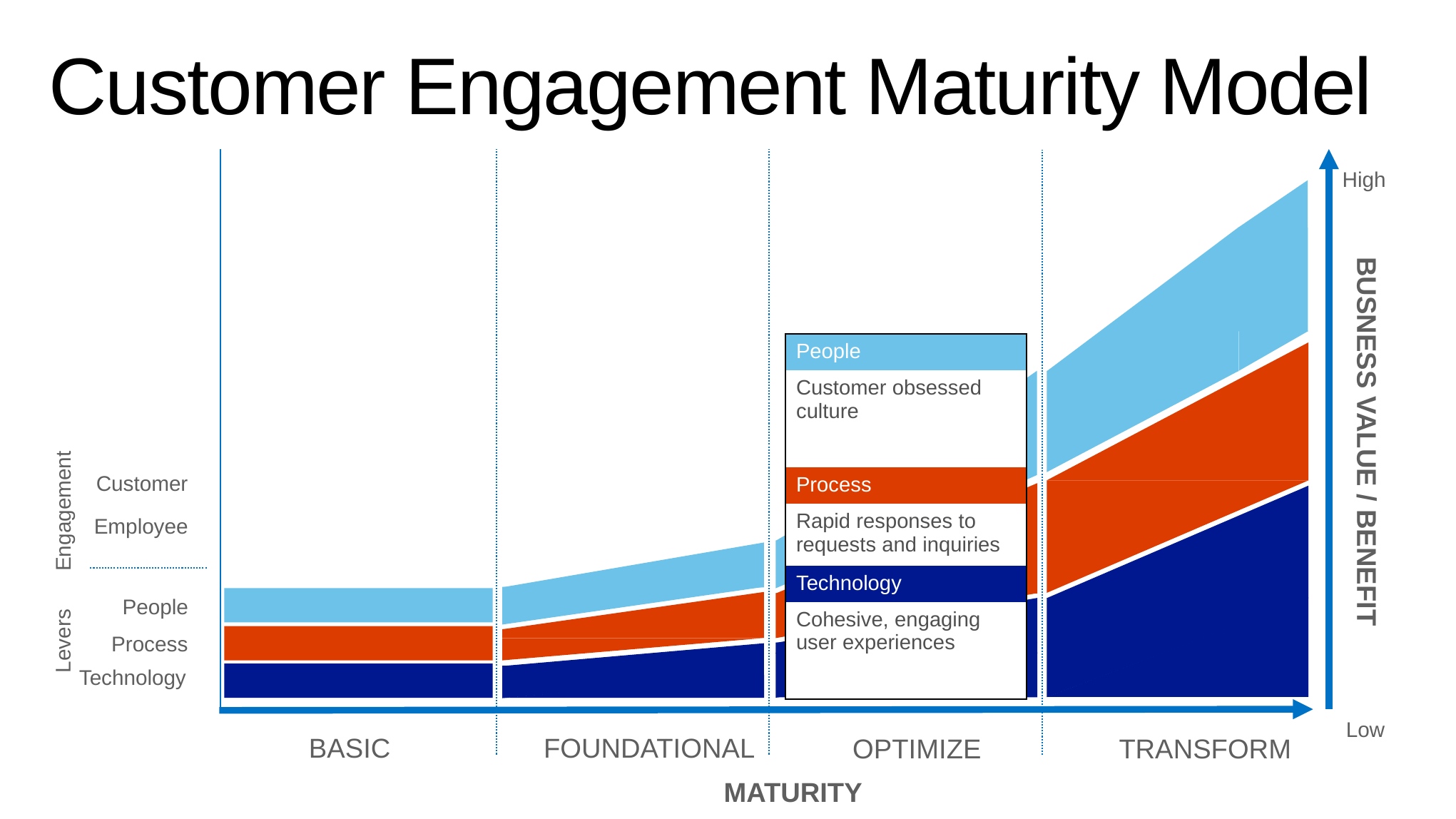

# Customer Engagement Maturity Model
High

| People |
| --- |
| Customer obsessed culture |
| Process |
| Rapid responses to requests and inquiries |
| Technology |
| Cohesive, engaging user experiences |

BUSNESS VALUE / BENEFIT
Customer

Engagement
Employee

People

Levers
Process

Technology

Low
BASIC
FOUNDATIONAL
OPTIMIZE
TRANSFORM
MATURITY